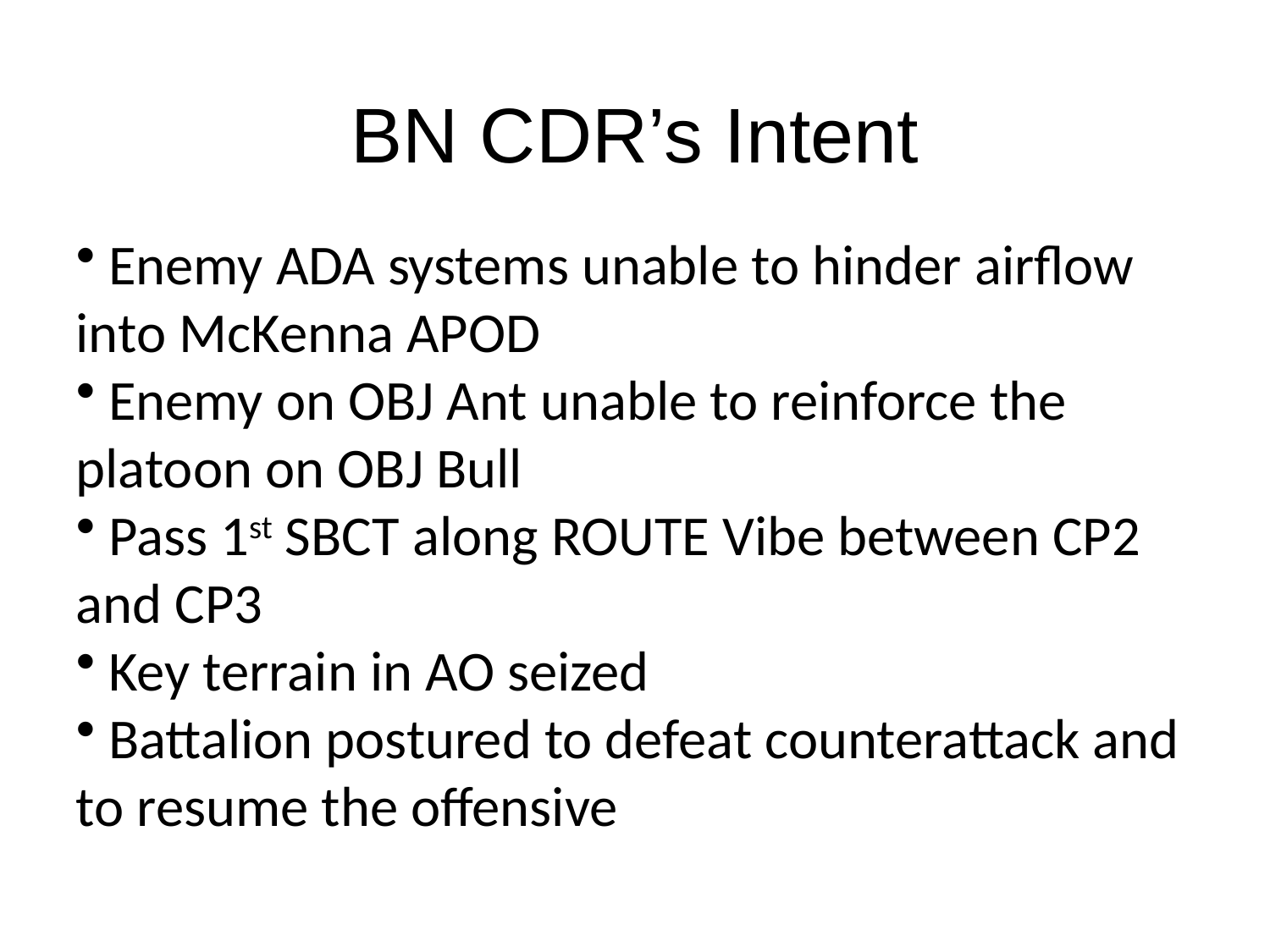

# BN CDR’s Intent
 Enemy ADA systems unable to hinder airflow into McKenna APOD
 Enemy on OBJ Ant unable to reinforce the platoon on OBJ Bull
 Pass 1st SBCT along ROUTE Vibe between CP2 and CP3
 Key terrain in AO seized
 Battalion postured to defeat counterattack and to resume the offensive